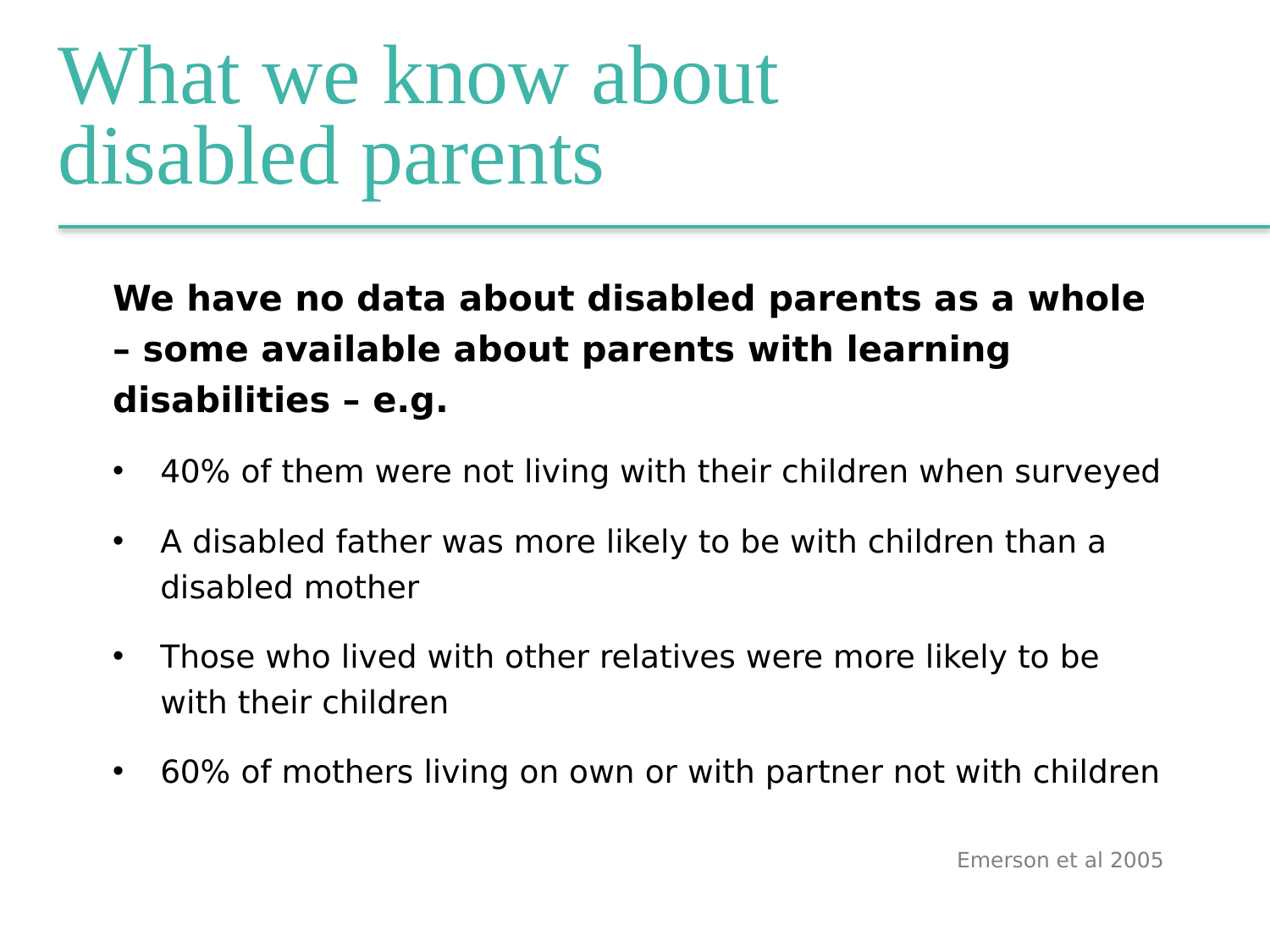

What we know about disabled parents
We have no data about disabled parents as a whole – some available about parents with learning disabilities – e.g.
40% of them were not living with their children when surveyed
A disabled father was more likely to be with children than a disabled mother
Those who lived with other relatives were more likely to be with their children
60% of mothers living on own or with partner not with children
Emerson et al 2005